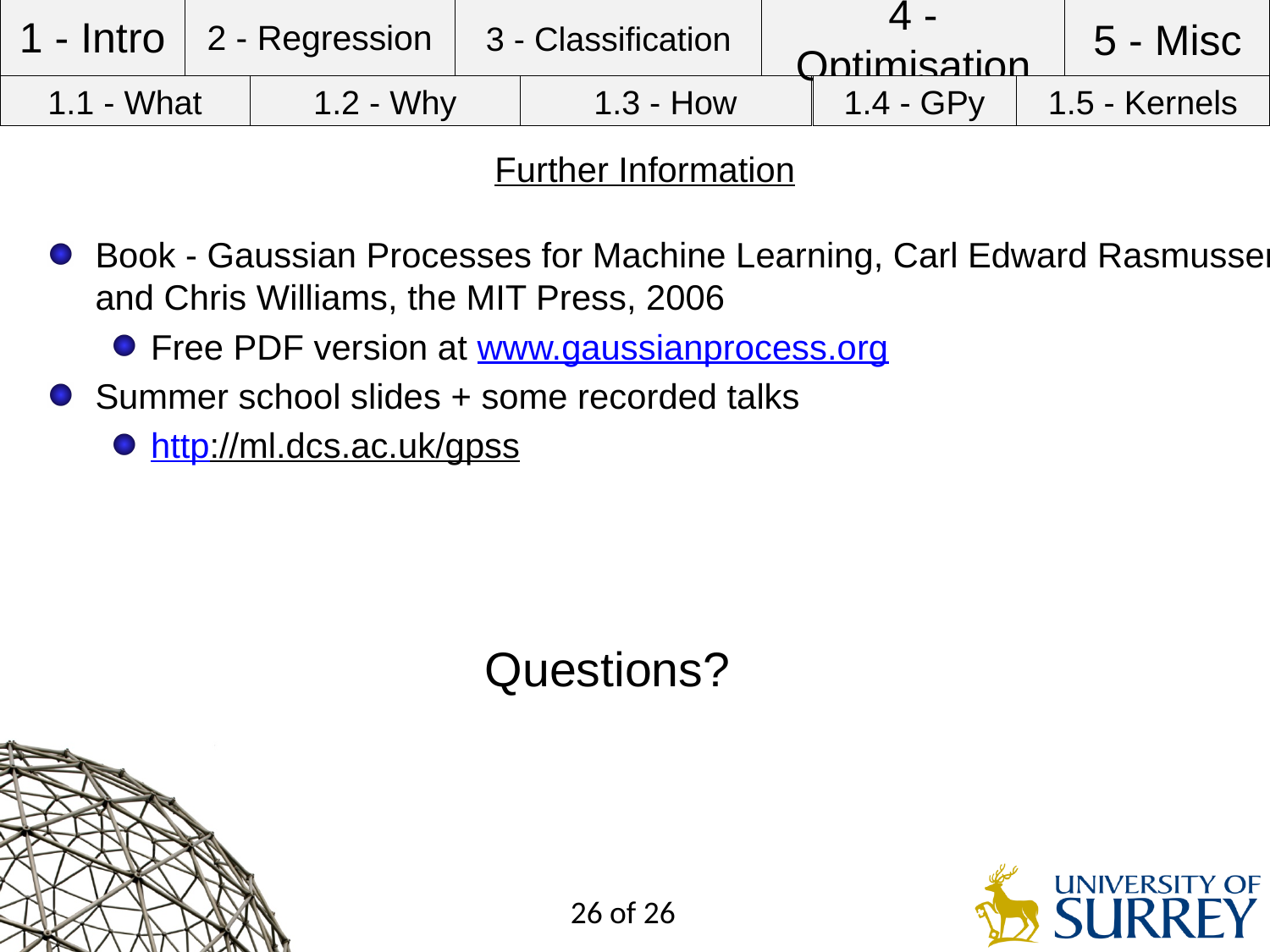

Further Information
Book - Gaussian Processes for Machine Learning, Carl Edward Rasmussen and Chris Williams, the MIT Press, 2006
Free PDF version at www.gaussianprocess.org
Summer school slides + some recorded talks
http://ml.dcs.ac.uk/gpss
Questions?
26 of 26